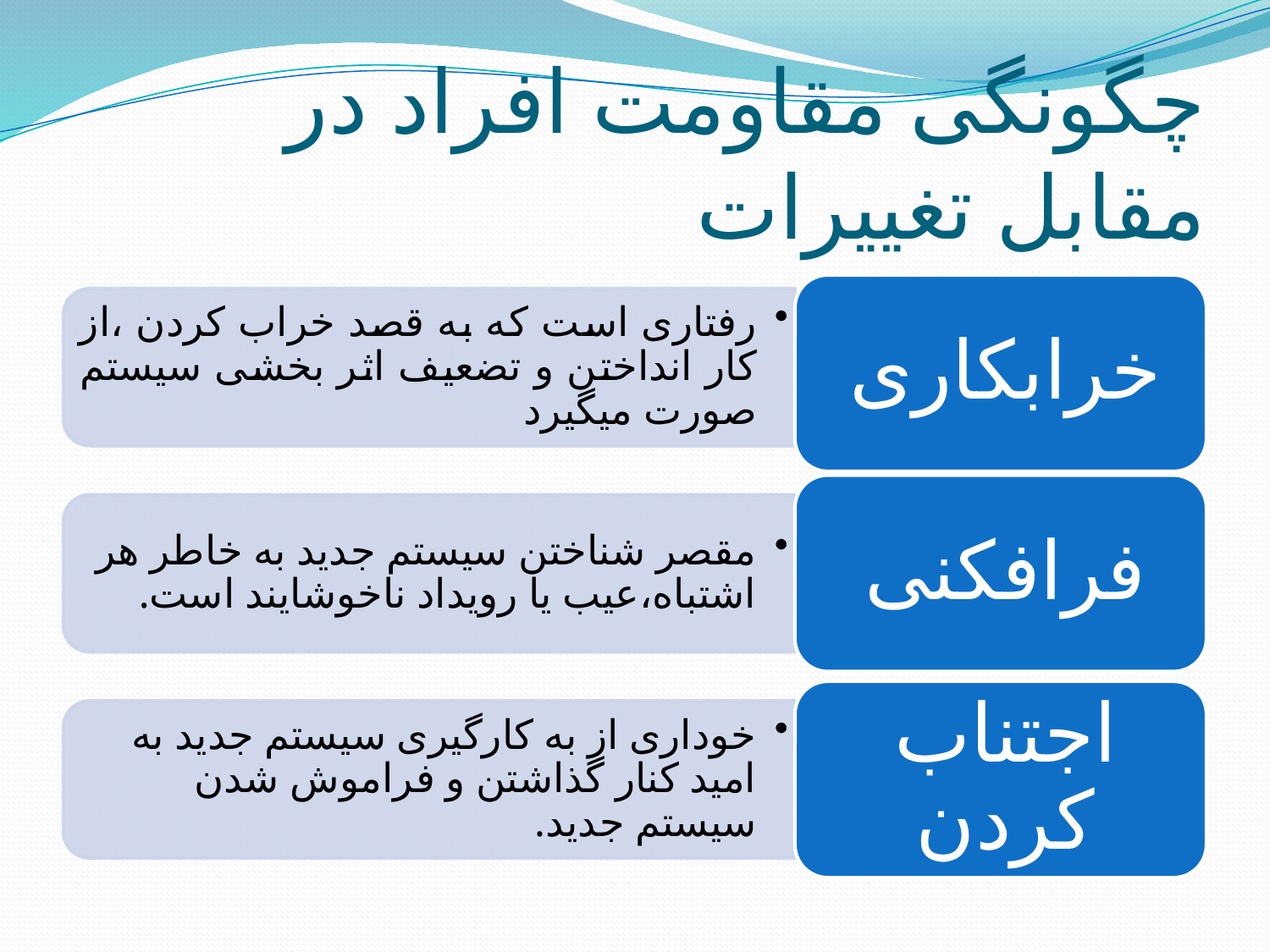

# چگونگی مقاومت افراد در مقابل تغییرات
رفتاری است که به قصد خراب کردن ،از کار انداختن و تضعیف اثر بخشی سیستم صورت میگیرد
خرابکاری
مقصر شناختن سیستم جدید به خاطر هر اشتباه،عیب یا رویداد ناخوشایند است.
فرافکنی
خوداری از به کارگیری سیستم جدید به امید کنار گذاشتن و فراموش شدن سیستم جدید.
اجتناب کردن